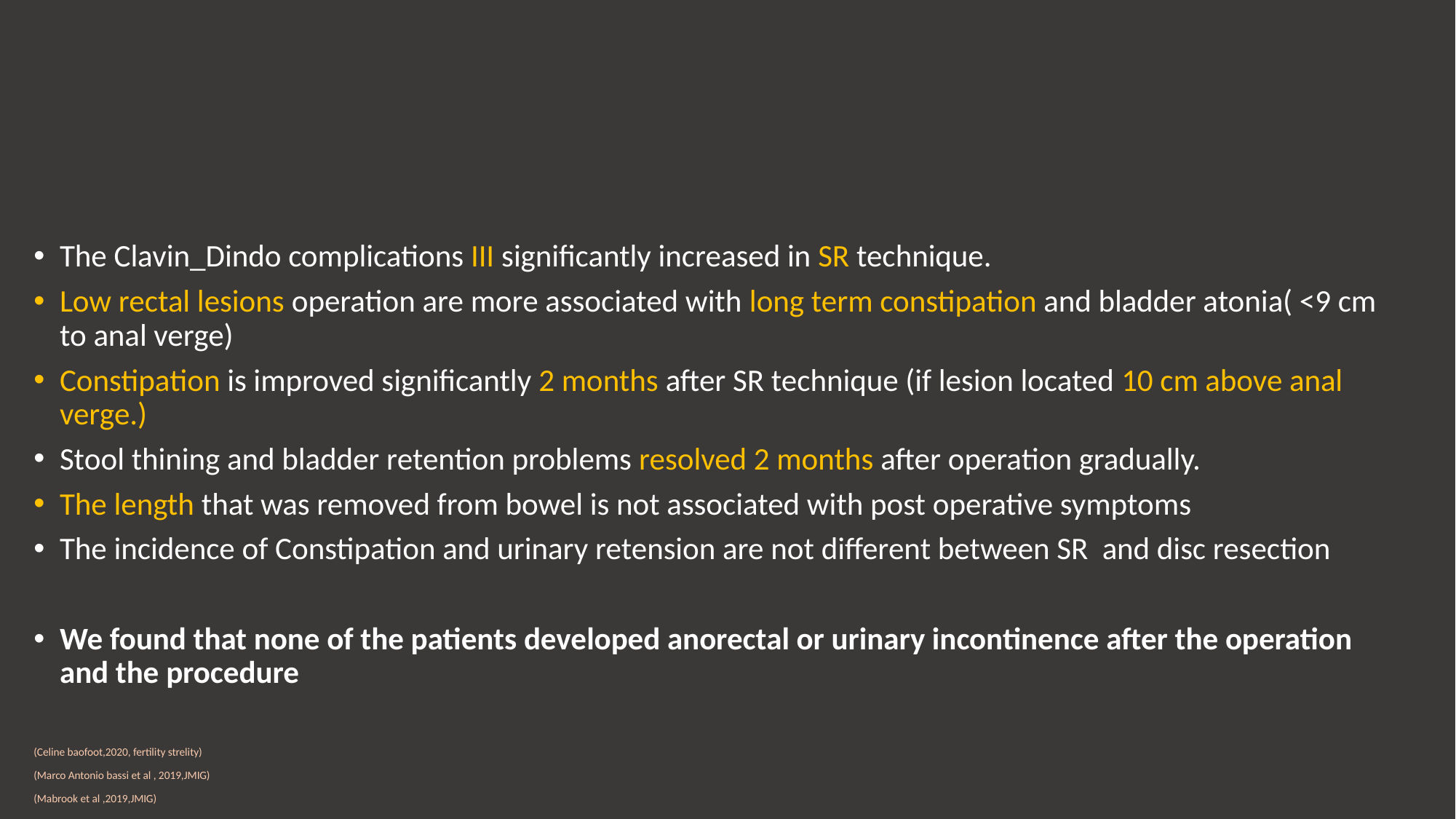

The Clavin_Dindo complications III significantly increased in SR technique.
Low rectal lesions operation are more associated with long term constipation and bladder atonia( <9 cm to anal verge)
Constipation is improved significantly 2 months after SR technique (if lesion located 10 cm above anal verge.)
Stool thining and bladder retention problems resolved 2 months after operation gradually.
The length that was removed from bowel is not associated with post operative symptoms
The incidence of Constipation and urinary retension are not different between SR  and disc resection

We found that none of the patients developed anorectal or urinary incontinence after the operation and the procedure

(Celine baofoot,2020, fertility strelity)
(Marco Antonio bassi et al , 2019,JMIG)
(Mabrook et al ,2019,JMIG)